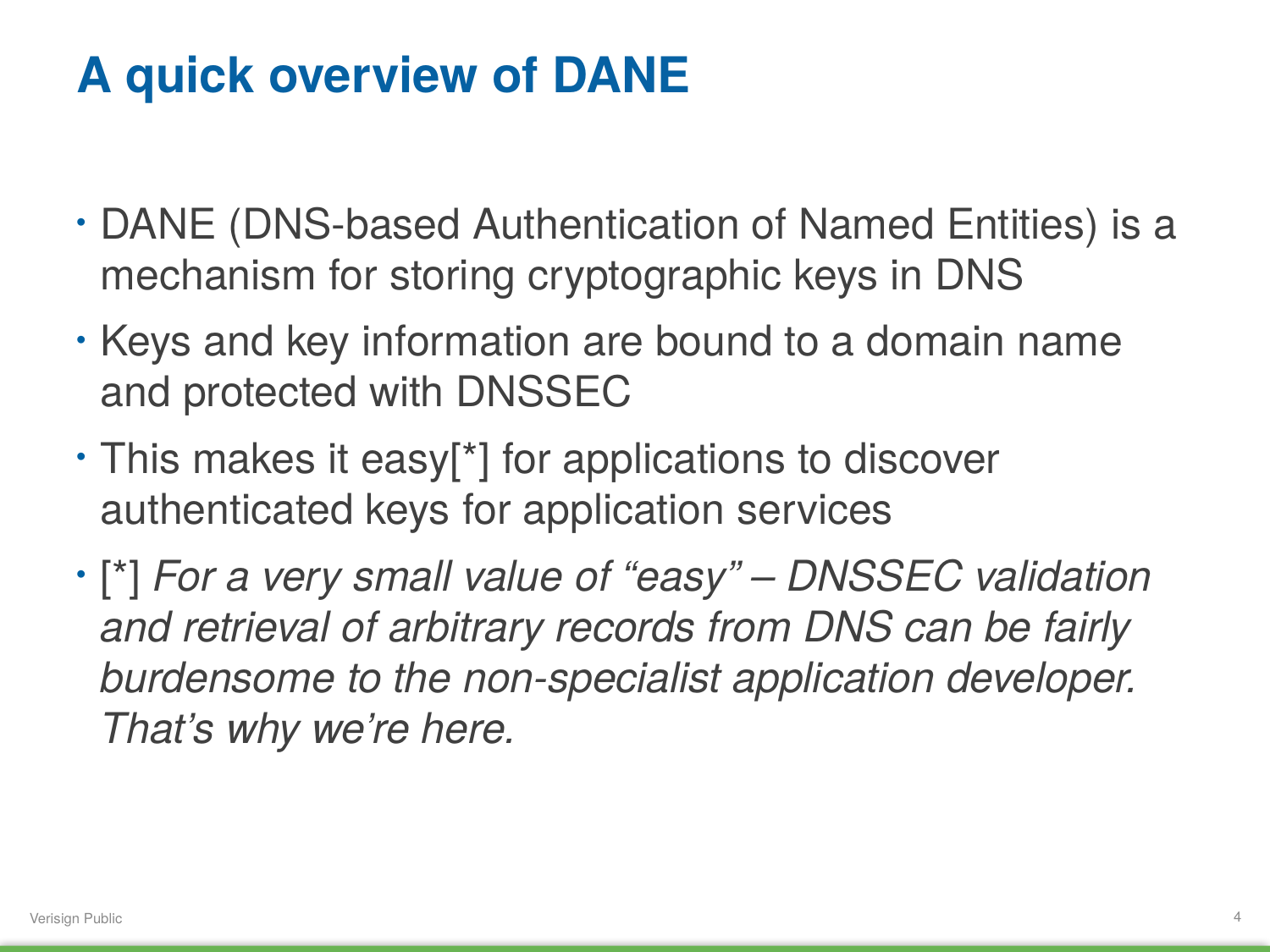

# A quick overview of DANE
DANE (DNS-based Authentication of Named Entities) is a mechanism for storing cryptographic keys in DNS
Keys and key information are bound to a domain name and protected with DNSSEC
This makes it easy[*] for applications to discover authenticated keys for application services
[*] For a very small value of “easy” – DNSSEC validation and retrieval of arbitrary records from DNS can be fairly burdensome to the non-specialist application developer.  That’s why we’re here.
4